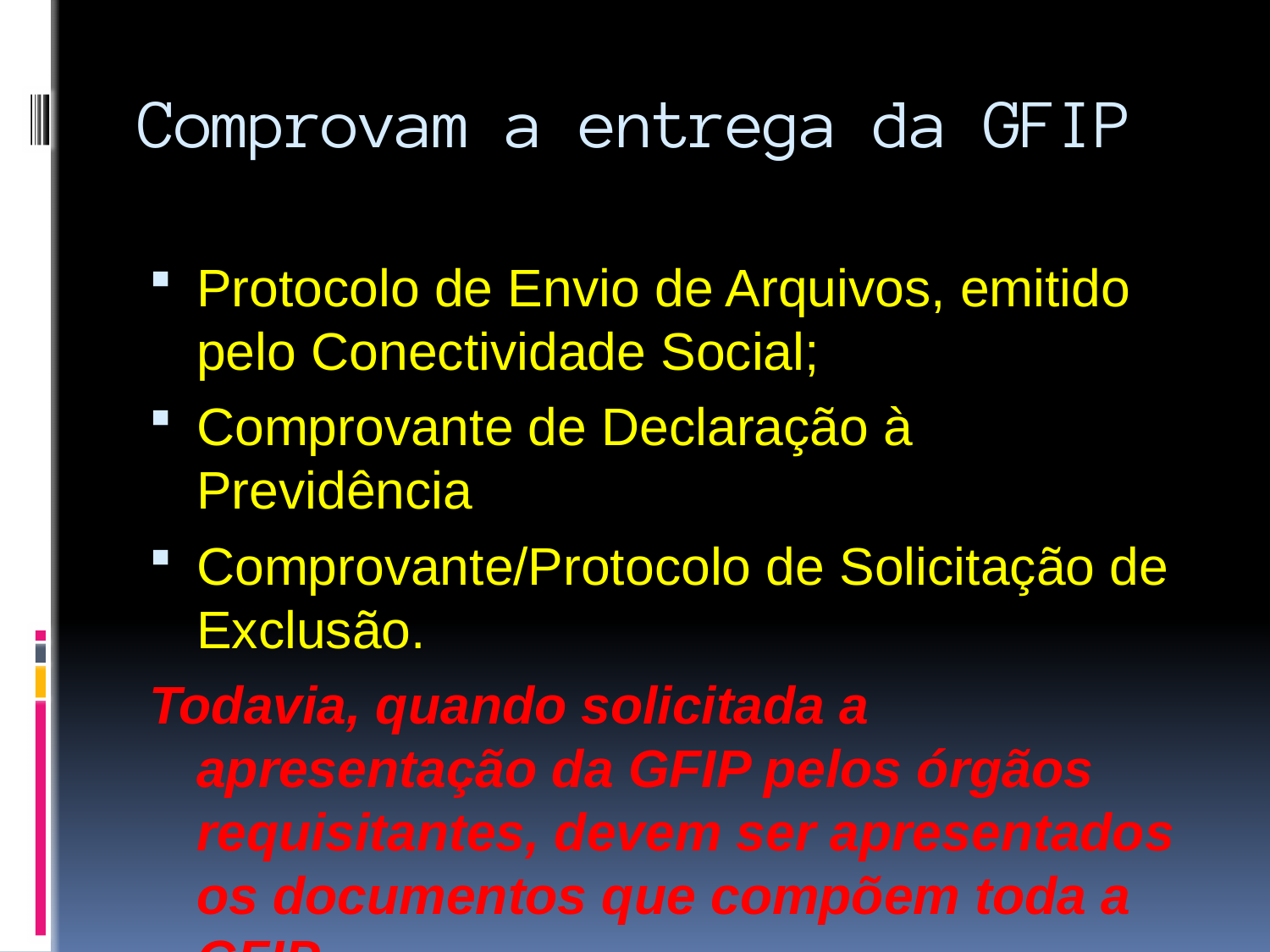

# Comprovam a entrega da GFIP
Protocolo de Envio de Arquivos, emitido pelo Conectividade Social;
Comprovante de Declaração à Previdência
Comprovante/Protocolo de Solicitação de Exclusão.
Todavia, quando solicitada a apresentação da GFIP pelos órgãos requisitantes, devem ser apresentados os documentos que compõem toda a GFIP